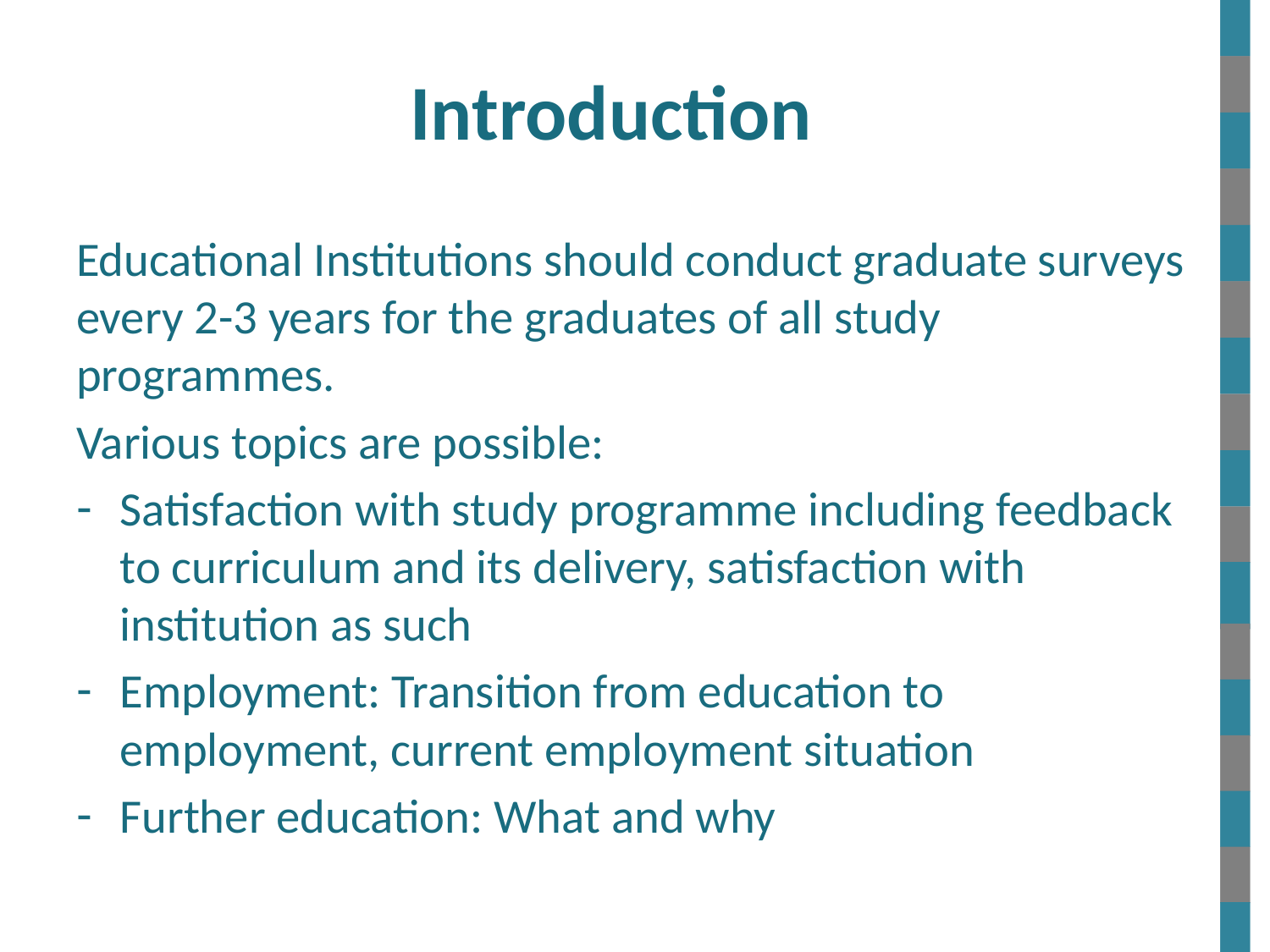

# Introduction
Educational Institutions should conduct graduate surveys every 2-3 years for the graduates of all study programmes.
Various topics are possible:
Satisfaction with study programme including feedback to curriculum and its delivery, satisfaction with institution as such
Employment: Transition from education to employment, current employment situation
Further education: What and why